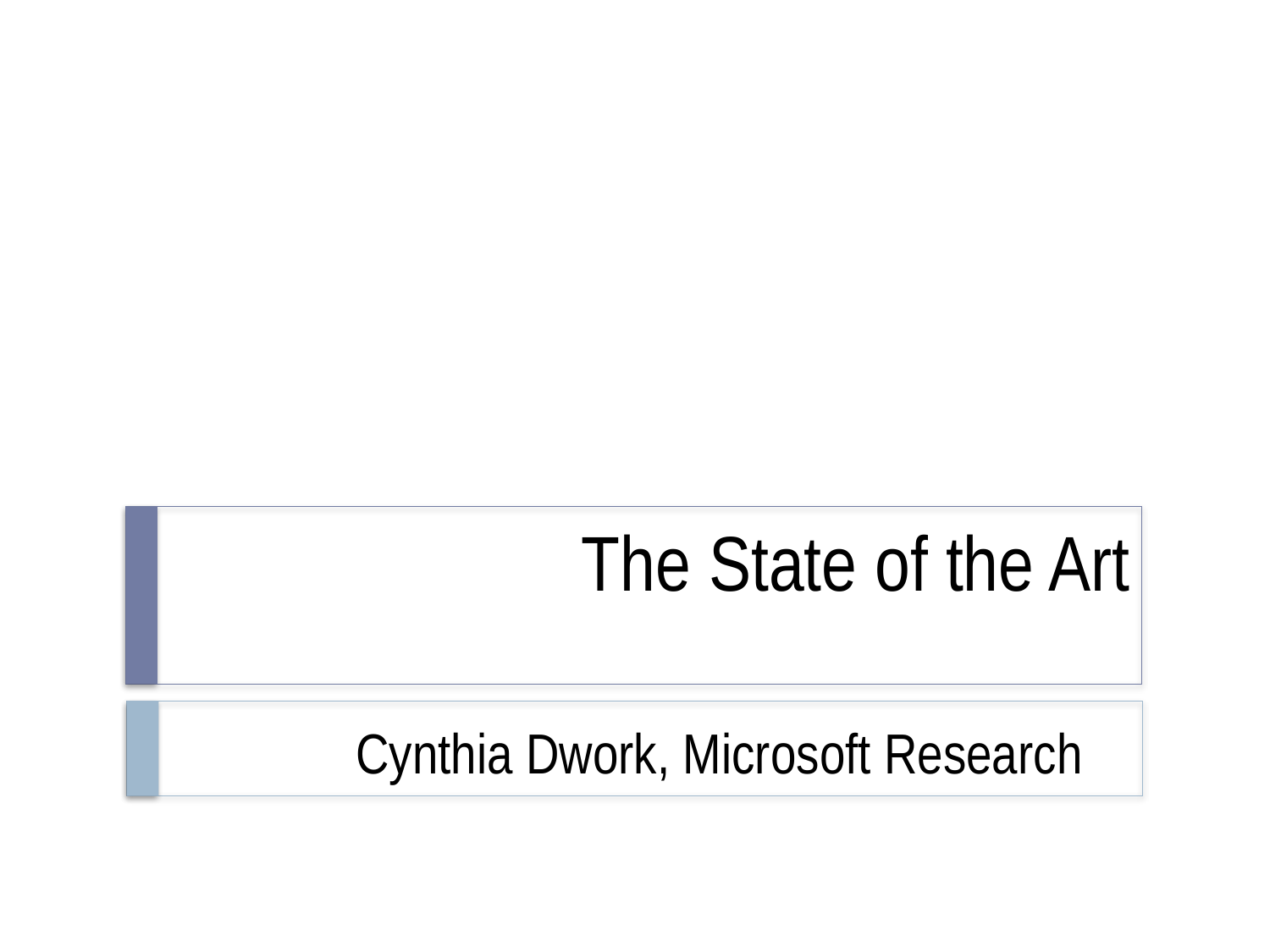

# The State of the Art
Cynthia Dwork, Microsoft Research
TexPoint fonts used in EMF.
Read the TexPoint manual before you delete this box.: AAAAAAAA